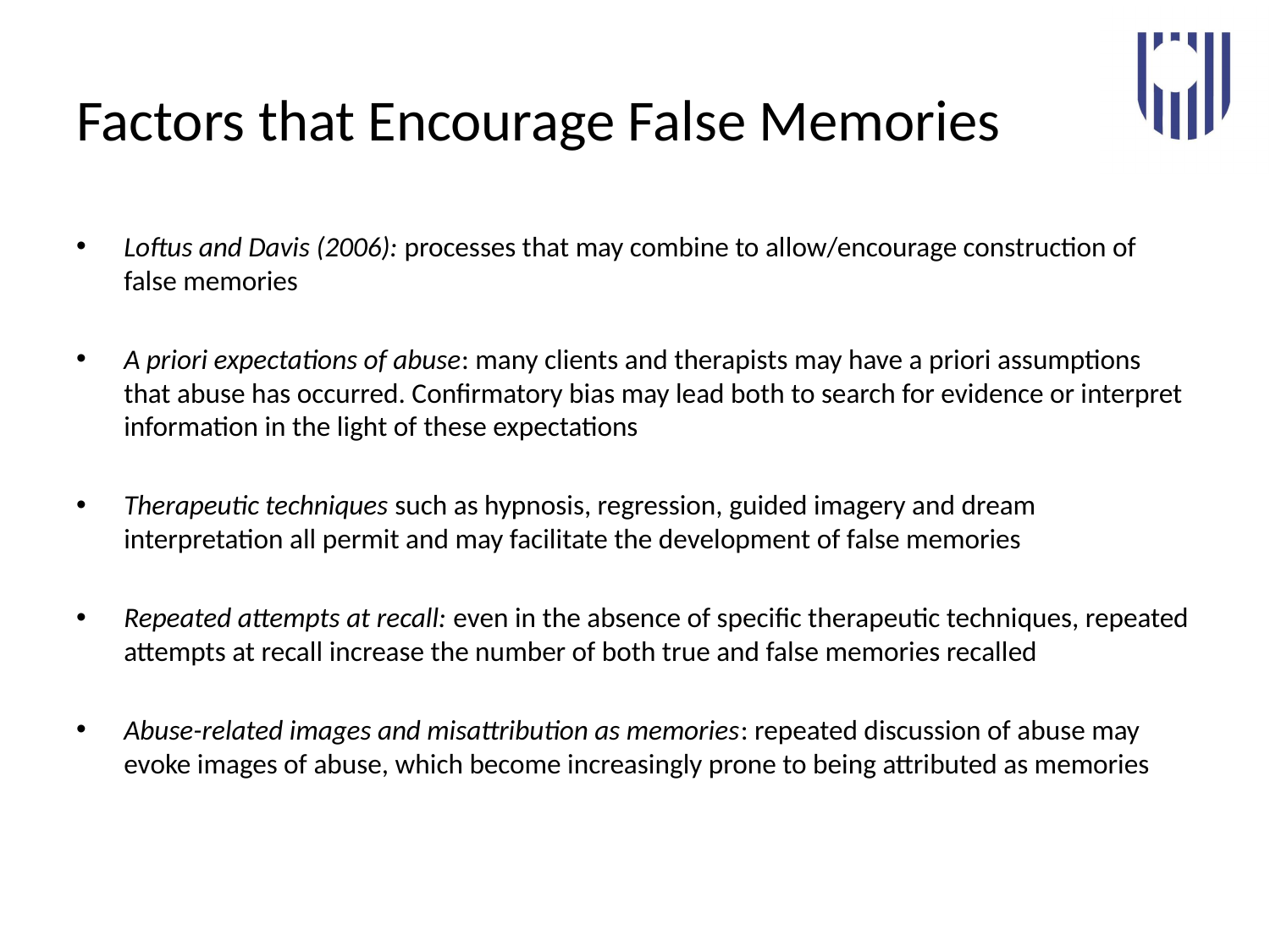

# Factors that Encourage False Memories
Loftus and Davis (2006): processes that may combine to allow/encourage construction of false memories

A priori expectations of abuse: many clients and therapists may have a priori assumptions that abuse has occurred. Confirmatory bias may lead both to search for evidence or interpret information in the light of these expectations

Therapeutic techniques such as hypnosis, regression, guided imagery and dream interpretation all permit and may facilitate the development of false memories

Repeated attempts at recall: even in the absence of specific therapeutic techniques, repeated attempts at recall increase the number of both true and false memories recalled

Abuse-related images and misattribution as memories: repeated discussion of abuse may evoke images of abuse, which become increasingly prone to being attributed as memories